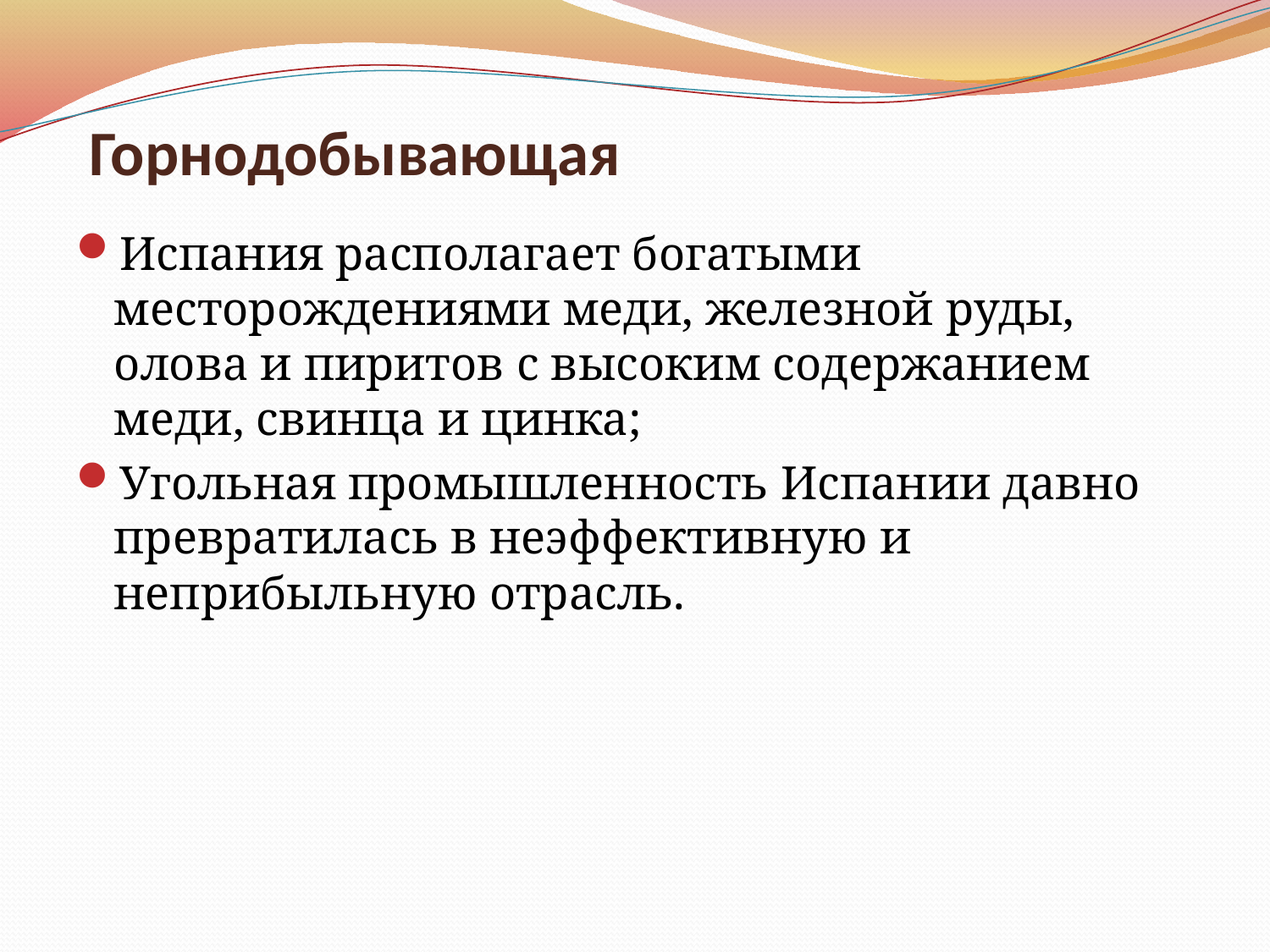

# Горнодобывающая
Испания располагает богатыми месторождениями меди, железной руды, олова и пиритов с высоким содержанием меди, свинца и цинка;
Угольная промышленность Испании давно превратилась в неэффективную и неприбыльную отрасль.